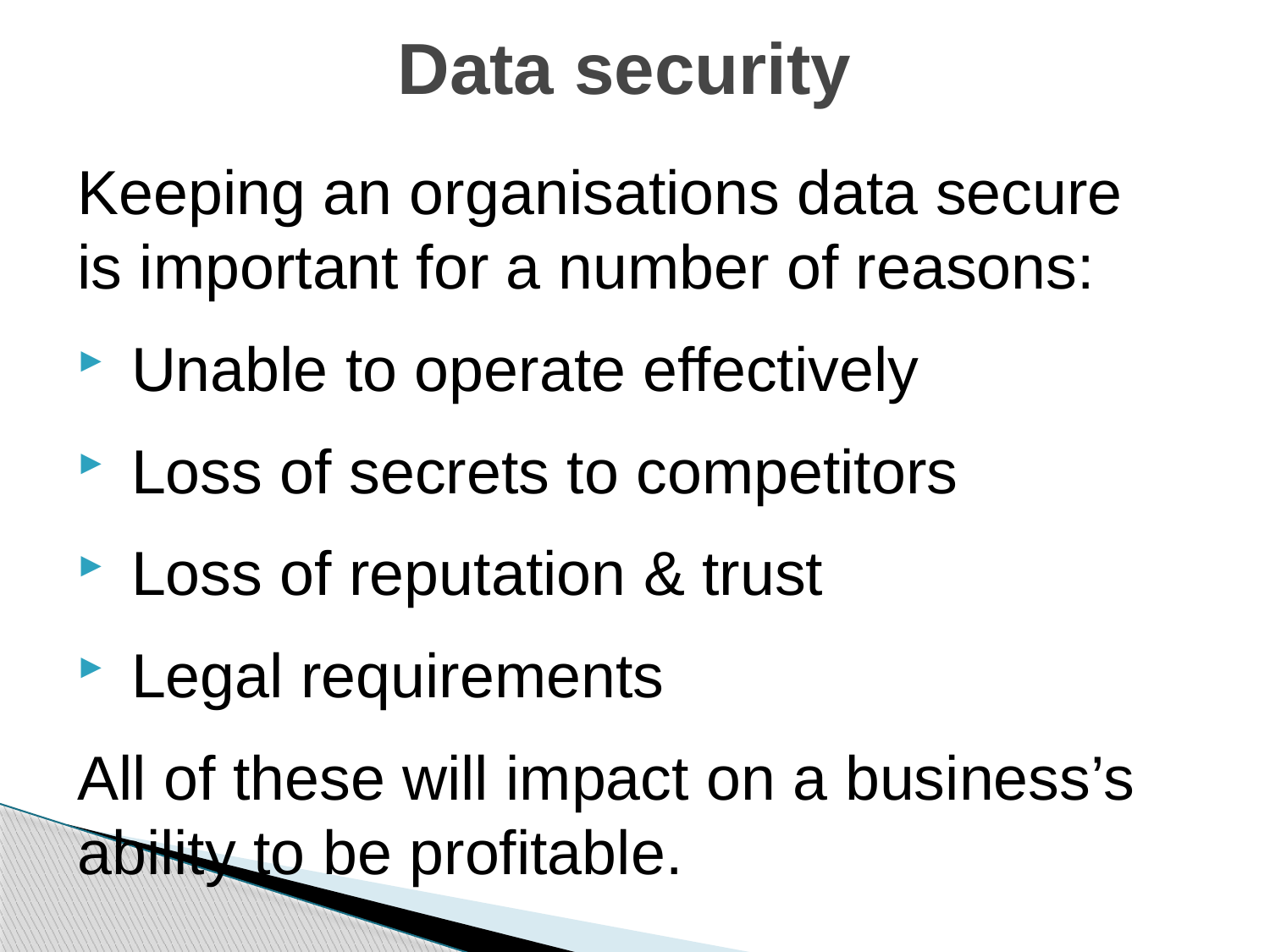

# Data security
Keeping an organisations data secure is important for a number of reasons:
Unable to operate effectively
Loss of secrets to competitors
Loss of reputation & trust
Legal requirements
All of these will impact on a business’s ability to be profitable.